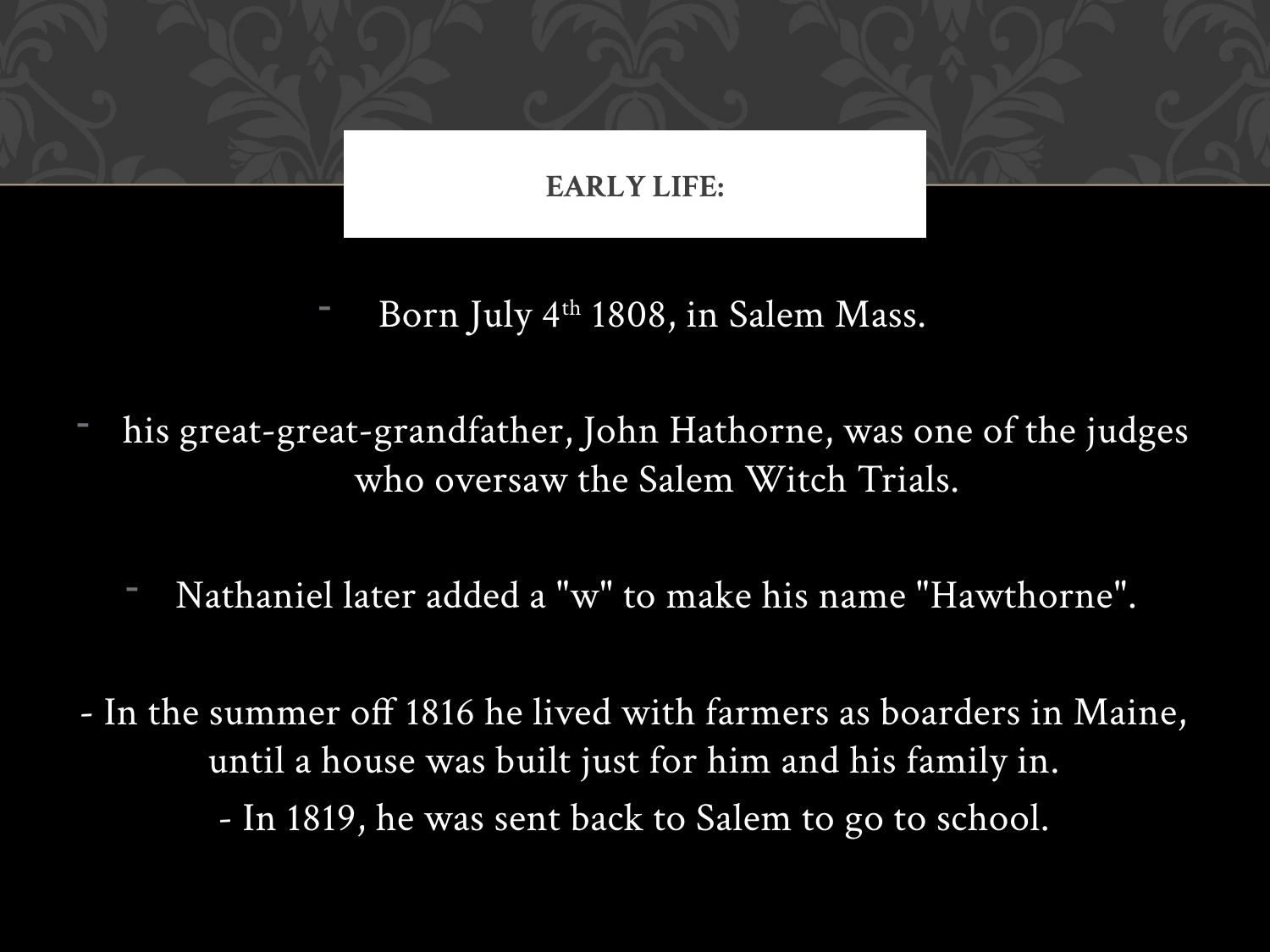

# Early Life:
Born July 4th 1808, in Salem Mass.

his great-great-grandfather, John Hathorne, was one of the judges who oversaw the Salem Witch Trials.

Nathaniel later added a "w" to make his name "Hawthorne".

- In the summer off 1816 he lived with farmers as boarders in Maine, until a house was built just for him and his family in.
- In 1819, he was sent back to Salem to go to school.